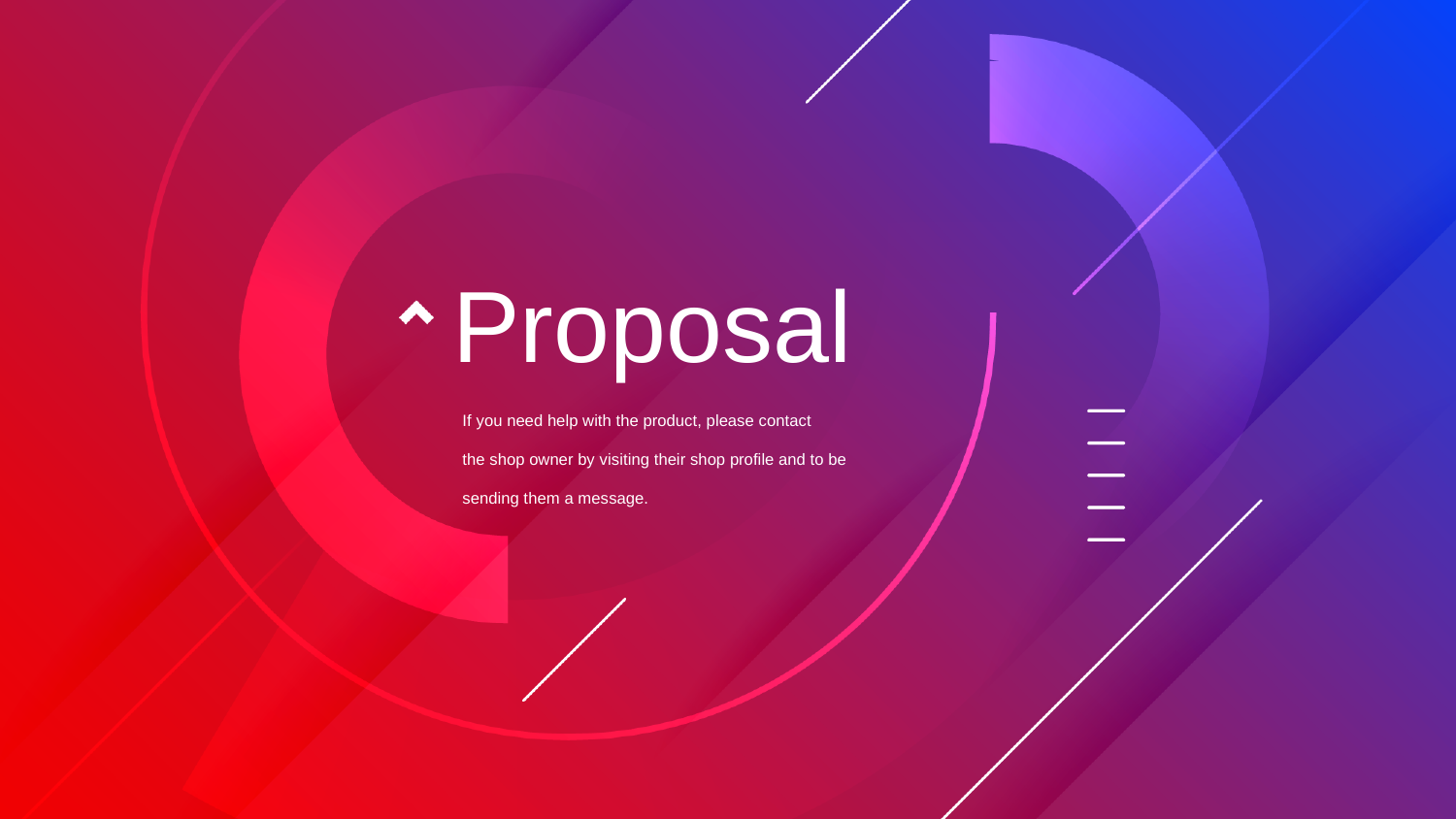

Proposal
If you need help with the product, please contact
the shop owner by visiting their shop profile and to be sending them a message.